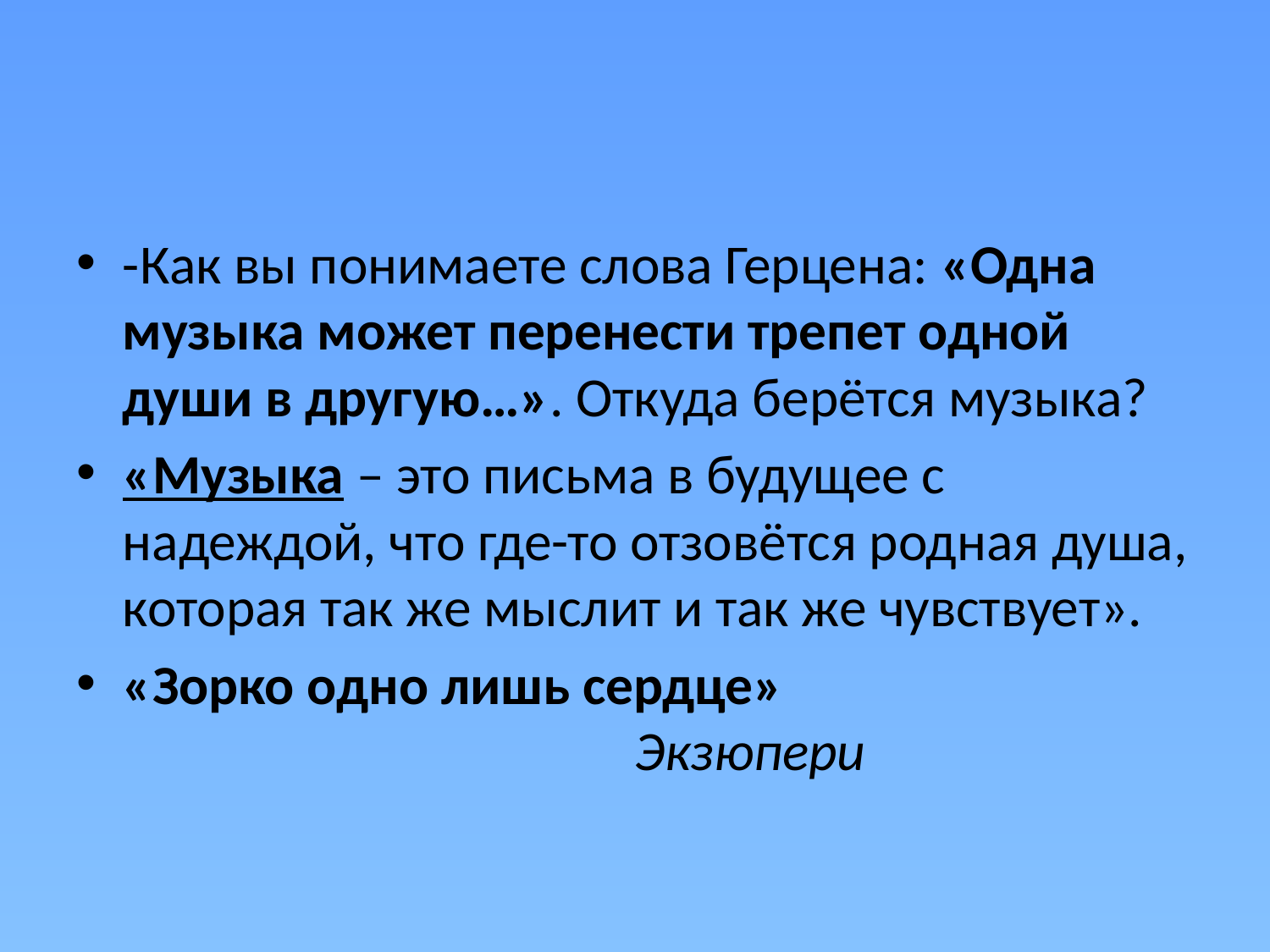

-Как вы понимаете слова Герцена: «Одна музыка может перенести трепет одной души в другую…». Откуда берётся музыка?
«Музыка – это письма в будущее с надеждой, что где-то отзовётся родная душа, которая так же мыслит и так же чувствует».
«Зорко одно лишь сердце»
                                         Экзюпери